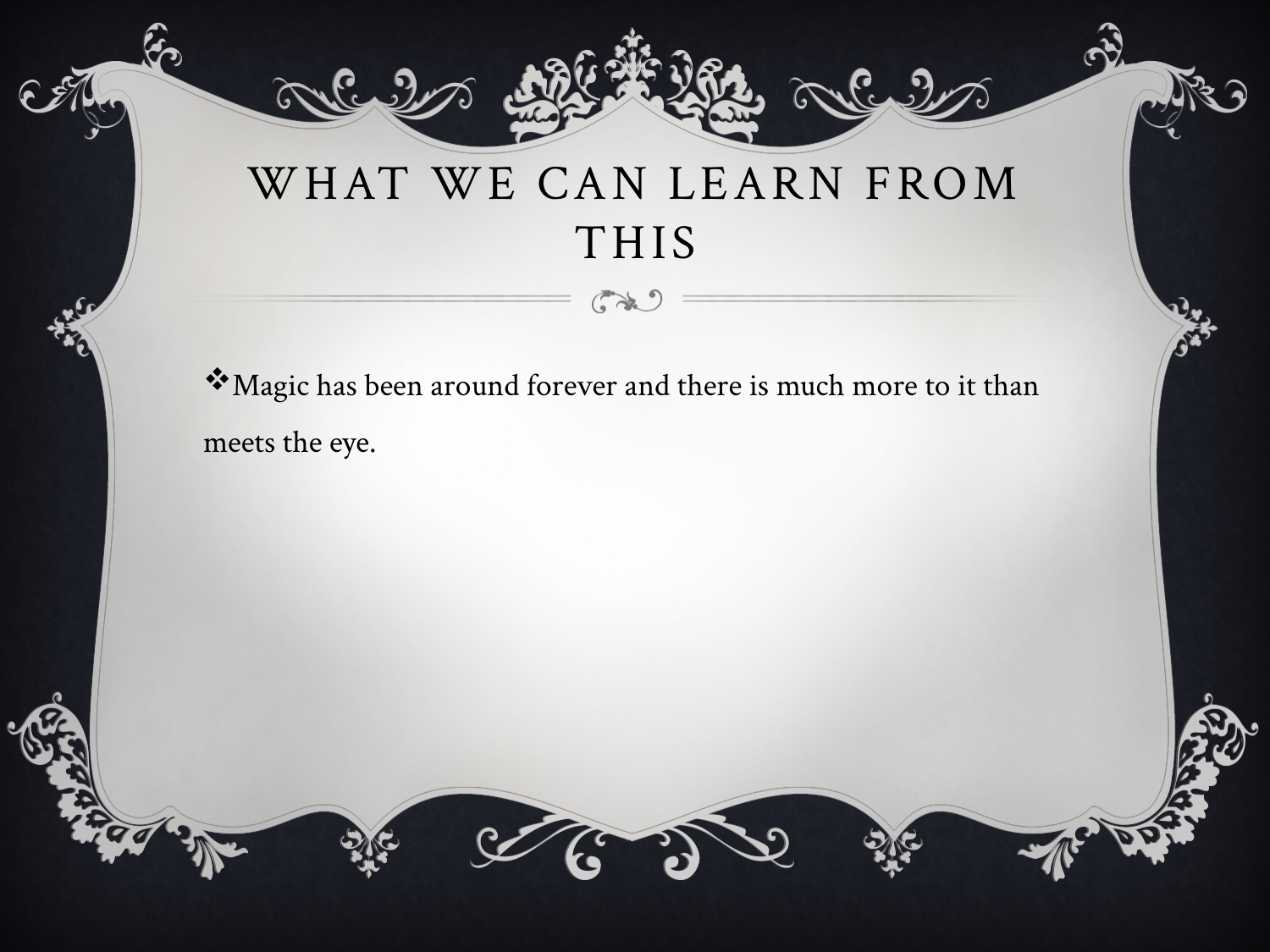

# What we can learn from this
Magic has been around forever and there is much more to it than meets the eye.